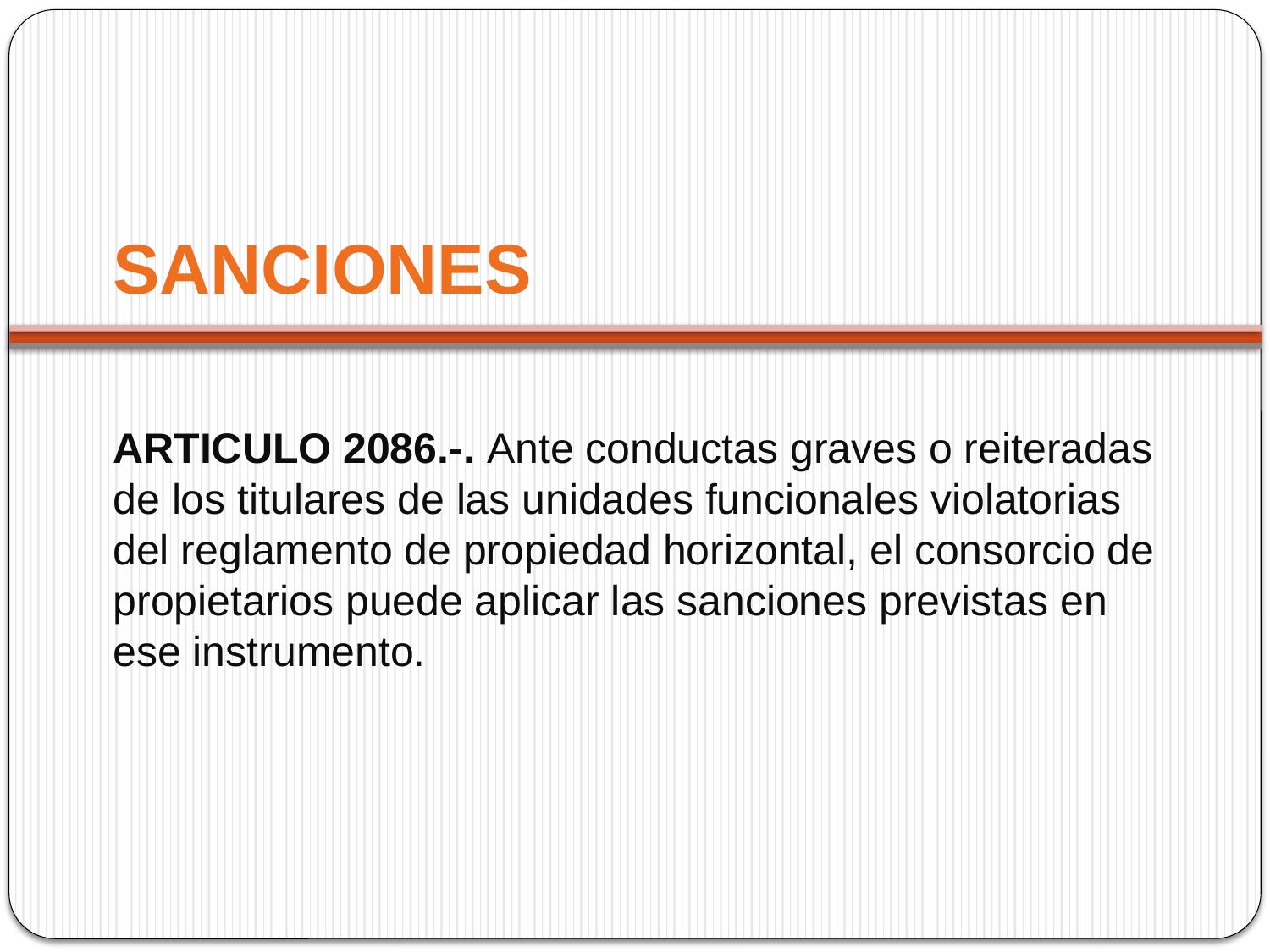

# SANCIONES

ARTICULO 2086.-. Ante conductas graves o reiteradas de los titulares de las unidades funcionales violatorias del reglamento de propiedad horizontal, el consorcio de propietarios puede aplicar las sanciones previstas en ese instrumento.